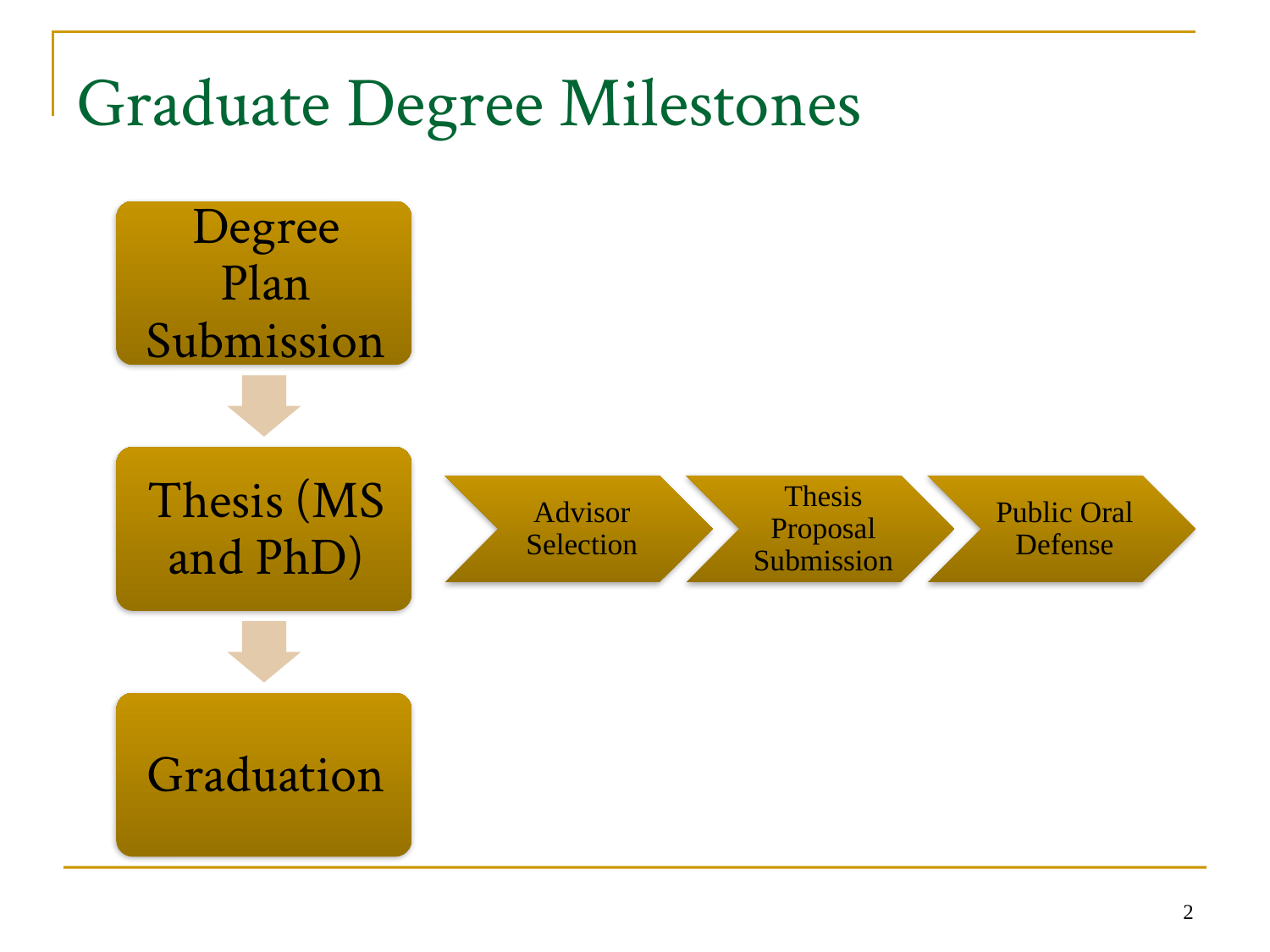

# Graduate Degree Milestones
Degree Plan Submission

Thesis (MS and PhD)

Graduation
Advisor Selection
Thesis Proposal Submission
Public Oral Defense
2